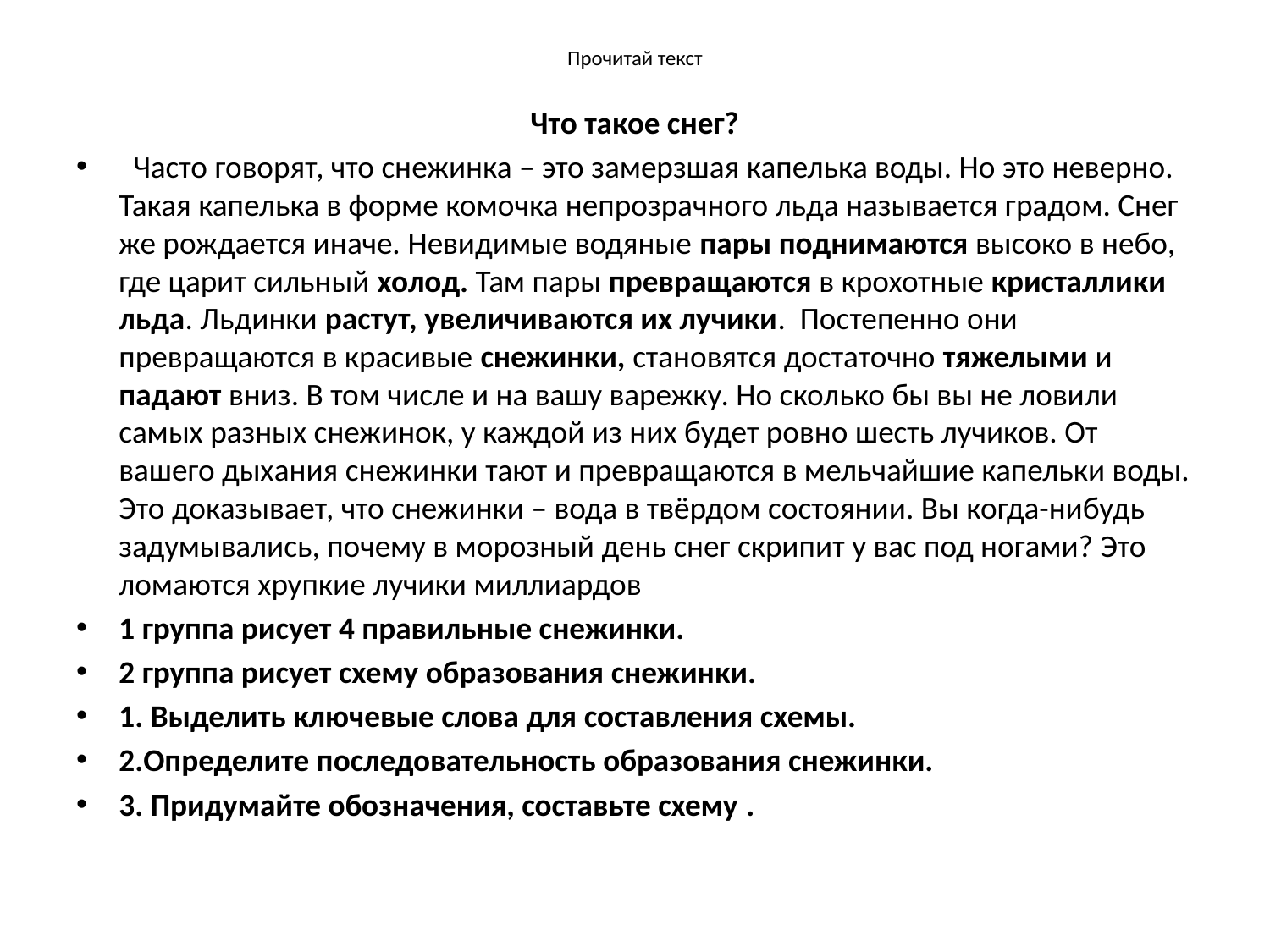

# Прочитай текст
Что такое снег?
  Часто говорят, что снежинка – это замерзшая капелька воды. Но это неверно. Такая капелька в форме комочка непрозрачного льда называется градом. Снег же рождается иначе. Невидимые водяные пары поднимаются высоко в небо, где царит сильный холод. Там пары превращаются в крохотные кристаллики льда. Льдинки растут, увеличиваются их лучики.  Постепенно они превращаются в красивые снежинки, становятся достаточно тяжелыми и падают вниз. В том числе и на вашу варежку. Но сколько бы вы не ловили самых разных снежинок, у каждой из них будет ровно шесть лучиков. От вашего дыхания снежинки тают и превращаются в мельчайшие капельки воды. Это доказывает, что снежинки – вода в твёрдом состоянии. Вы когда-нибудь задумывались, почему в морозный день снег скрипит у вас под ногами? Это ломаются хрупкие лучики миллиардов
1 группа рисует 4 правильные снежинки.
2 группа рисует схему образования снежинки.
1. Выделить ключевые слова для составления схемы.
2.Определите последовательность образования снежинки.
3. Придумайте обозначения, составьте схему .